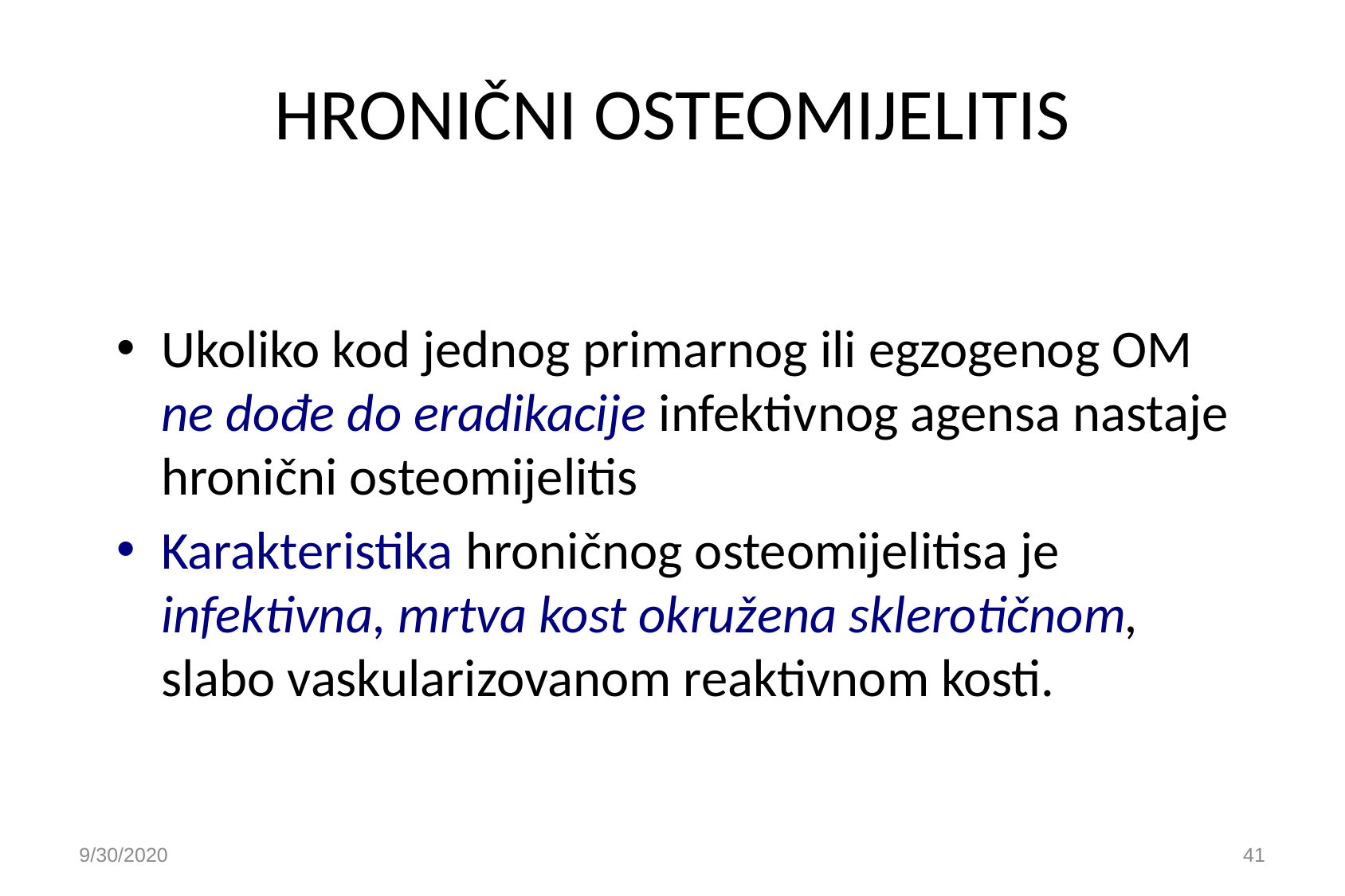

# HRONIČNI OSTEOMIJELITIS
Ukoliko kod jednog primarnog ili egzogenog OM ne dođe do eradikacije infektivnog agensa nastaje hronični osteomijelitis
Karakteristika hroničnog osteomijelitisa je infektivna, mrtva kost okružena sklerotičnom, slabo vaskularizovanom reaktivnom kosti.
9/30/2020
41